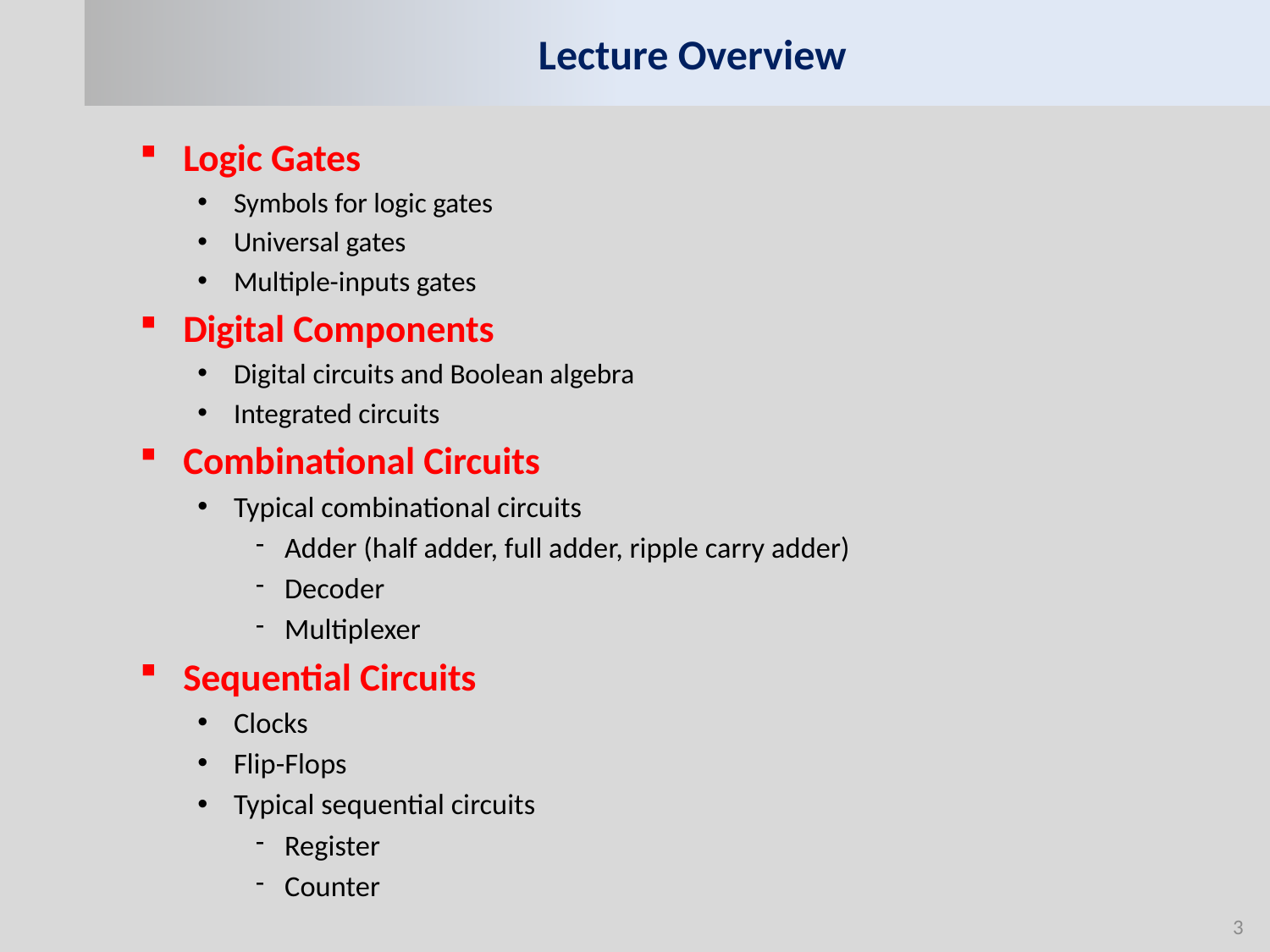

# Lecture Overview
Logic Gates
Symbols for logic gates
Universal gates
Multiple-inputs gates
Digital Components
Digital circuits and Boolean algebra
Integrated circuits
Combinational Circuits
Typical combinational circuits
Adder (half adder, full adder, ripple carry adder)
Decoder
Multiplexer
Sequential Circuits
Clocks
Flip-Flops
Typical sequential circuits
Register
Counter